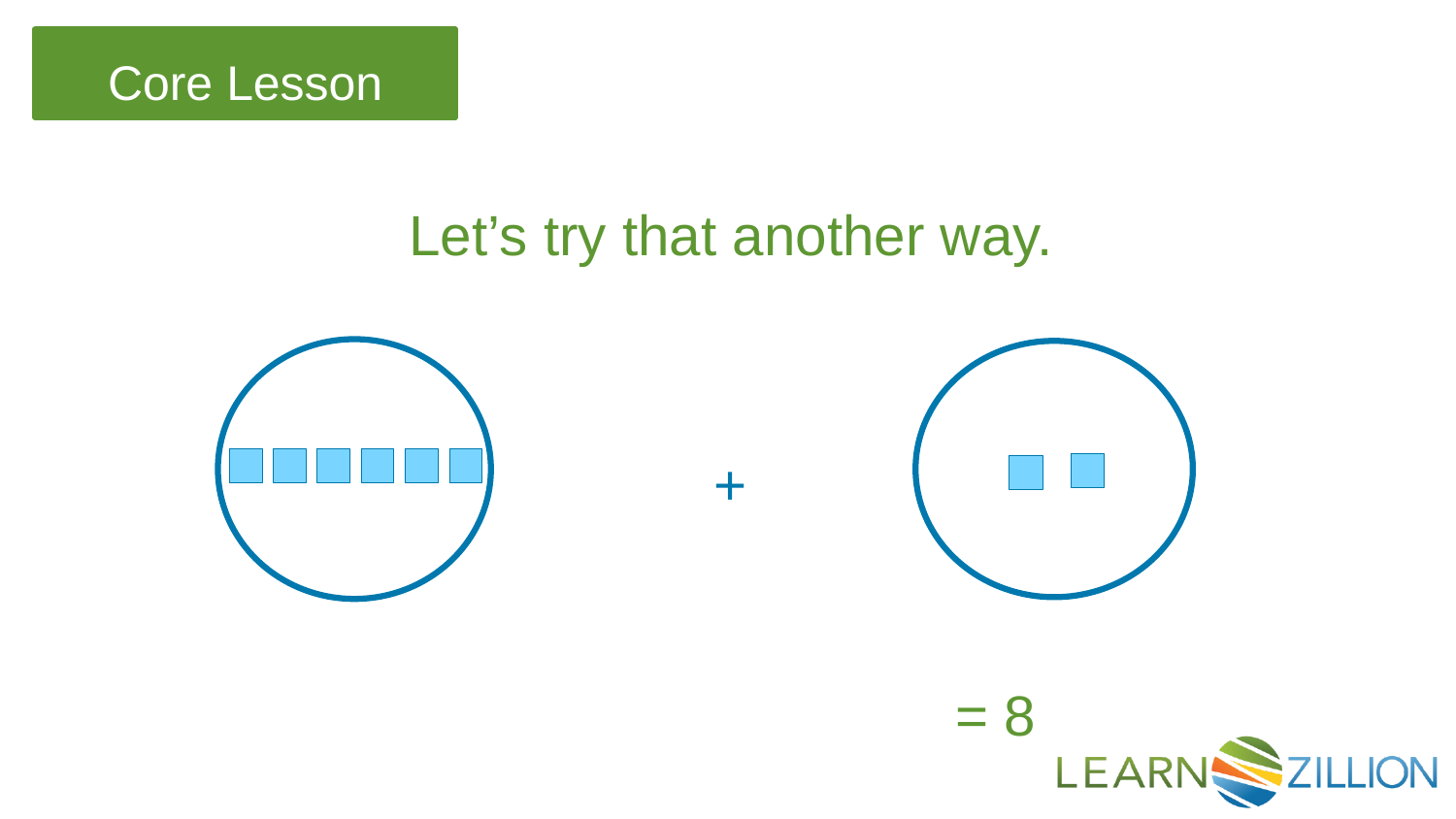

Let’s try that another way.

+

= 8